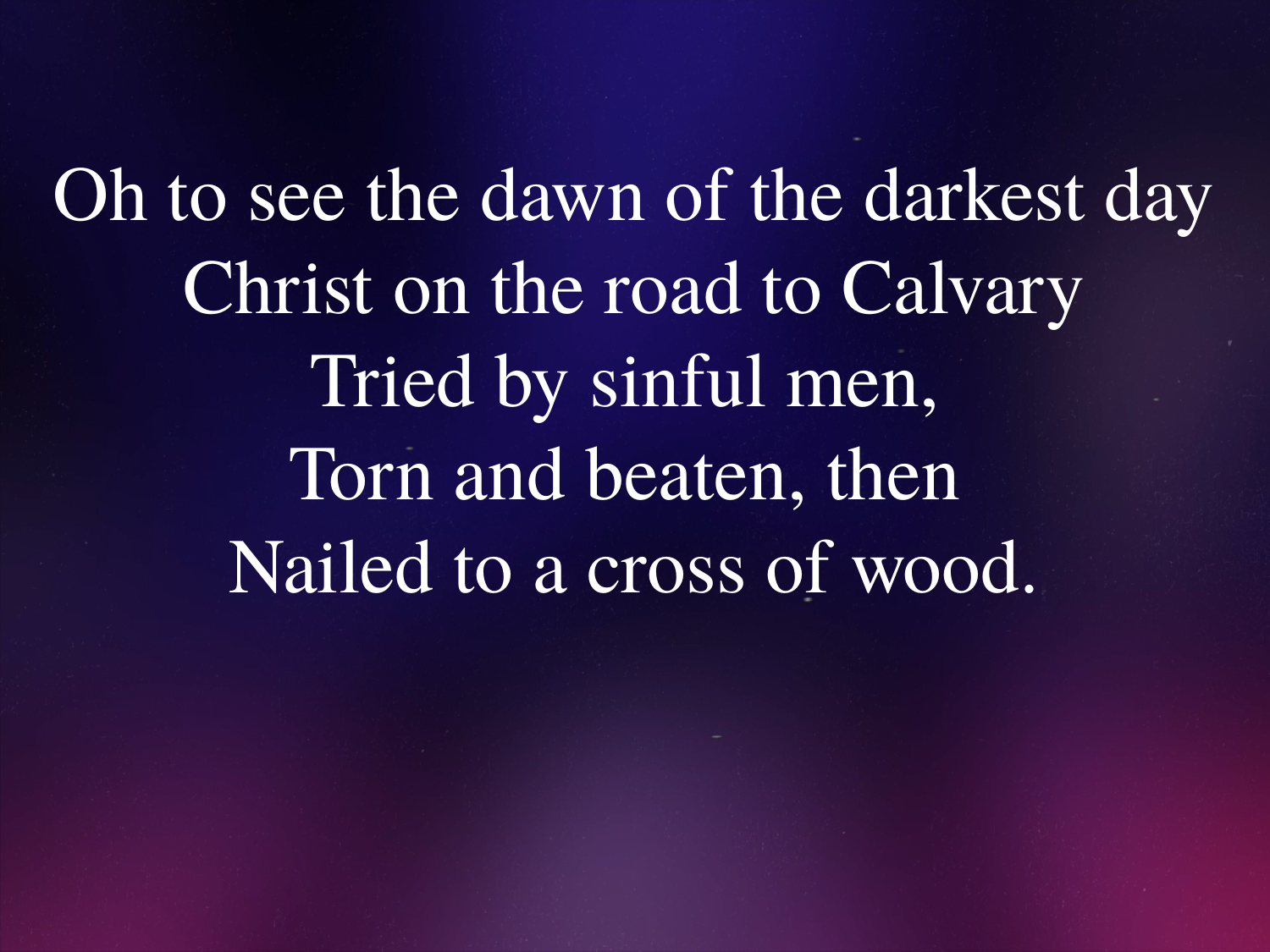

Oh to see the dawn of the darkest day
Christ on the road to Calvary
Tried by sinful men,
Torn and beaten, then
Nailed to a cross of wood.